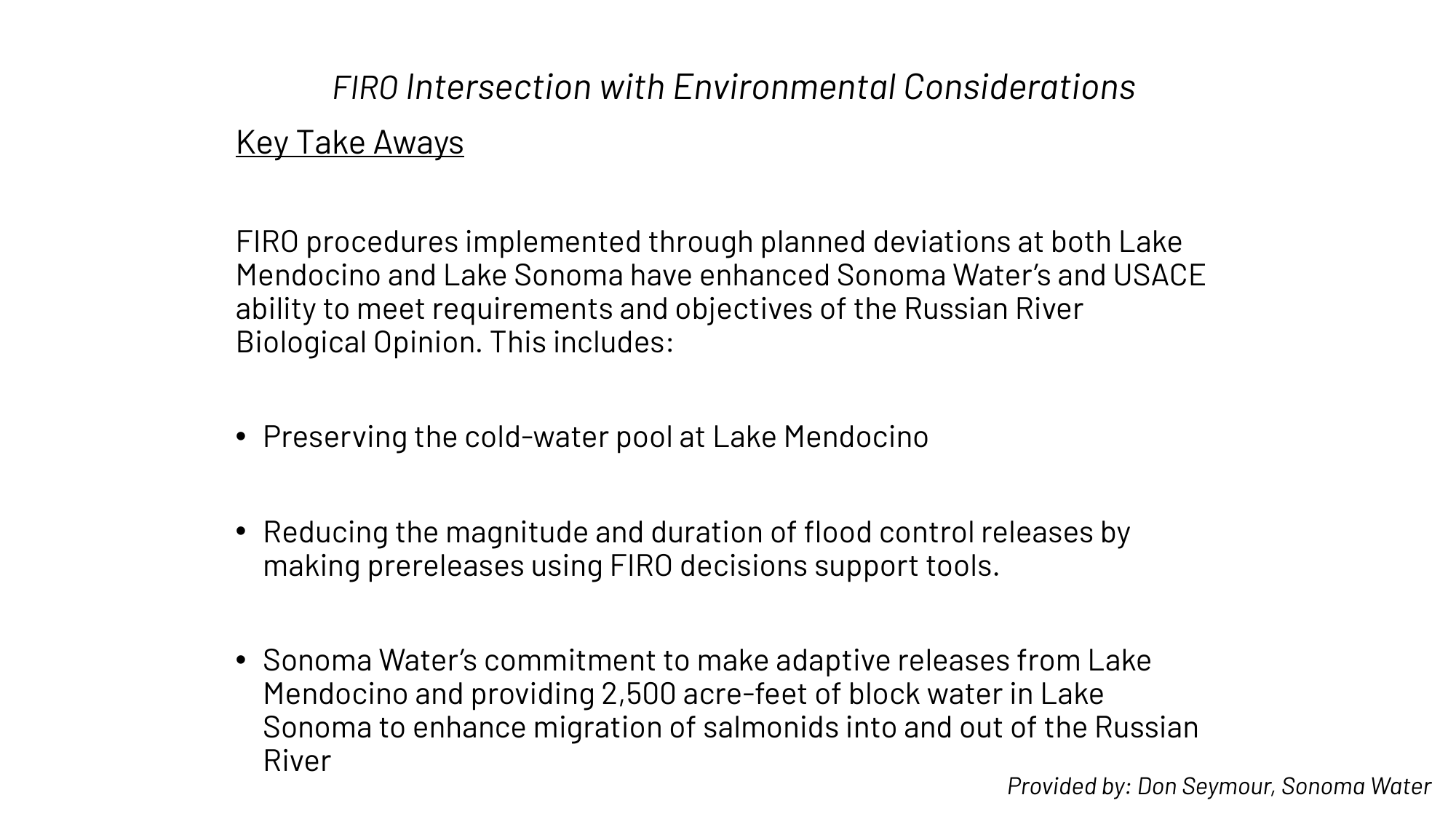

FIRO Intersection with Environmental Considerations
Key Take Aways

FIRO procedures implemented through planned deviations at both Lake Mendocino and Lake Sonoma have enhanced Sonoma Water’s and USACE ability to meet requirements and objectives of the Russian River Biological Opinion. This includes:

Preserving the cold-water pool at Lake Mendocino

Reducing the magnitude and duration of flood control releases by
making prereleases using FIRO decisions support tools.

Sonoma Water’s commitment to make adaptive releases from Lake
Mendocino and providing 2,500 acre-feet of block water in Lake
Sonoma to enhance migration of salmonids into and out of the Russian River

# Provided by: Don Seymour, Sonoma Water